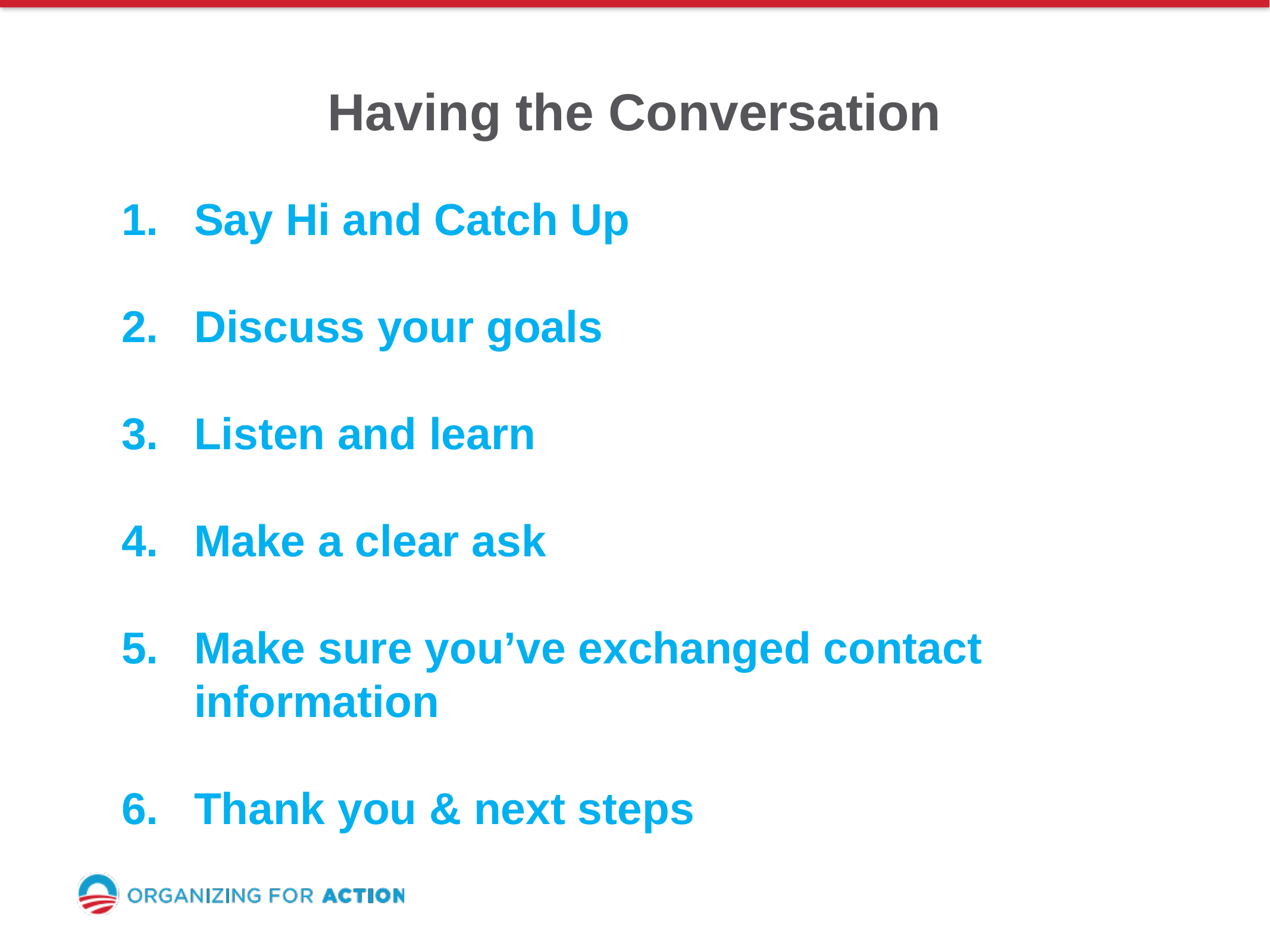

Having the Conversation

Say Hi and Catch Up

Discuss your goals

Listen and learn

Make a clear ask

Make sure you’ve exchanged contact information

Thank you & next steps